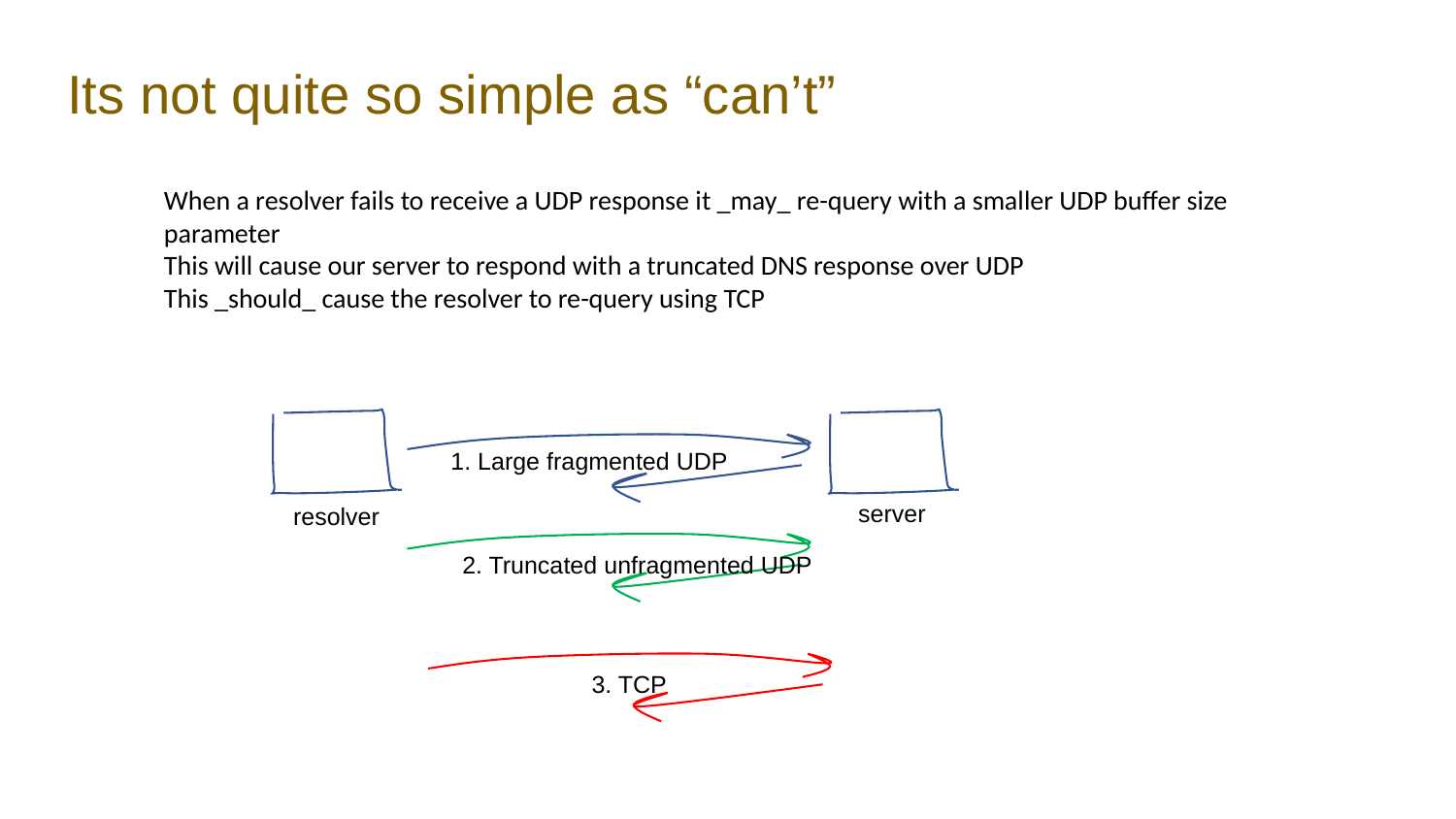

# Its not quite so simple as “can’t”
When a resolver fails to receive a UDP response it _may_ re-query with a smaller UDP buffer size
parameter
This will cause our server to respond with a truncated DNS response over UDP
This _should_ cause the resolver to re-query using TCP

1. Large fragmented UDP

server
resolver

2. Truncated unfragmented UDP

3. TCP